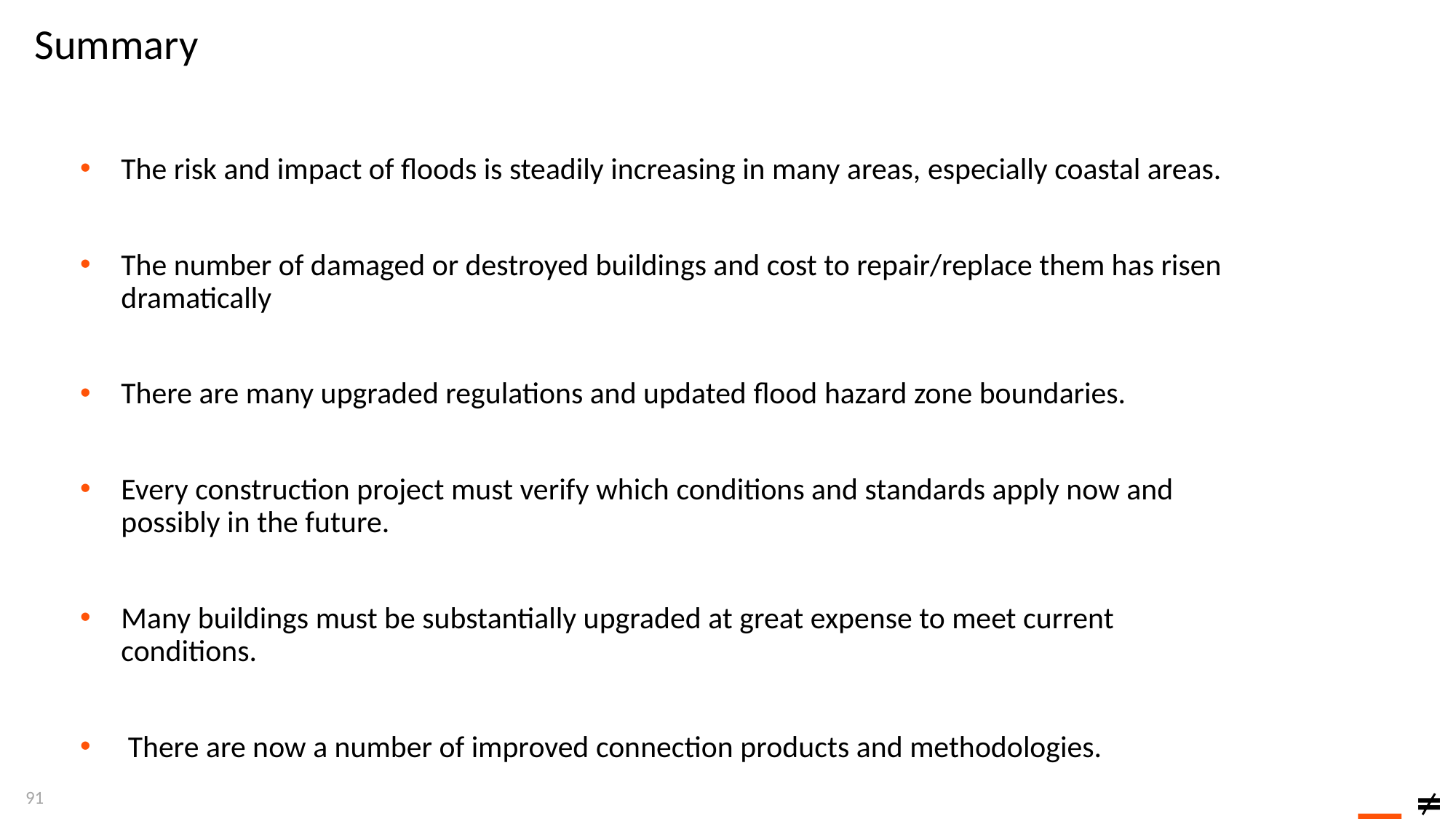

Summary

The risk and impact of floods is steadily increasing in many areas, especially coastal areas.

The number of damaged or destroyed buildings and cost to repair/replace them has risen dramatically

There are many upgraded regulations and updated flood hazard zone boundaries.

Every construction project must verify which conditions and standards apply now and possibly in the future.

Many buildings must be substantially upgraded at great expense to meet current conditions.

 There are now a number of improved connection products and methodologies.
91